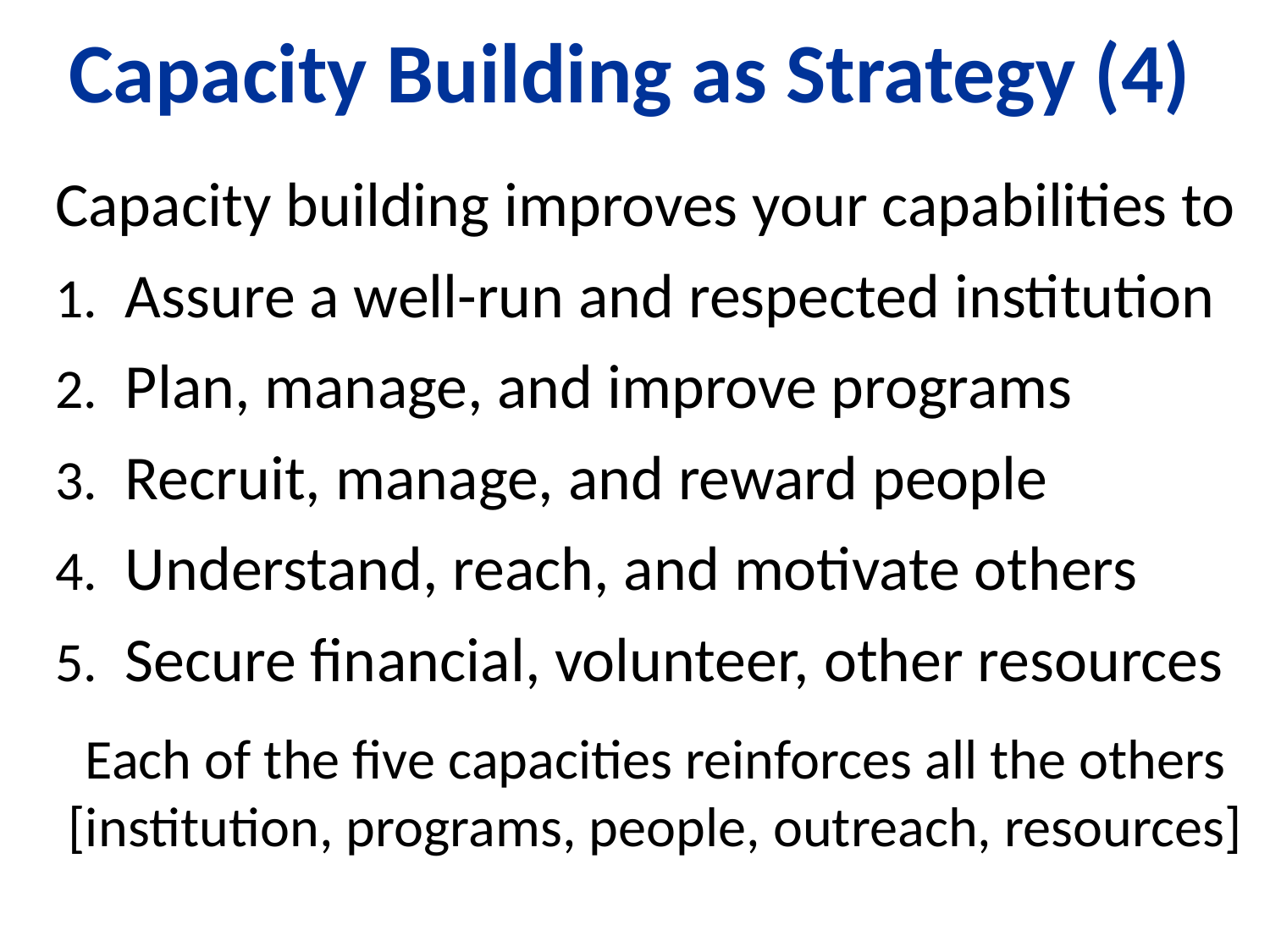

# Capacity Building as Strategy (4)
Capacity building improves your capabilities to
Assure a well-run and respected institution
Plan, manage, and improve programs
Recruit, manage, and reward people
Understand, reach, and motivate others
Secure financial, volunteer, other resources
Each of the five capacities reinforces all the others [institution, programs, people, outreach, resources]